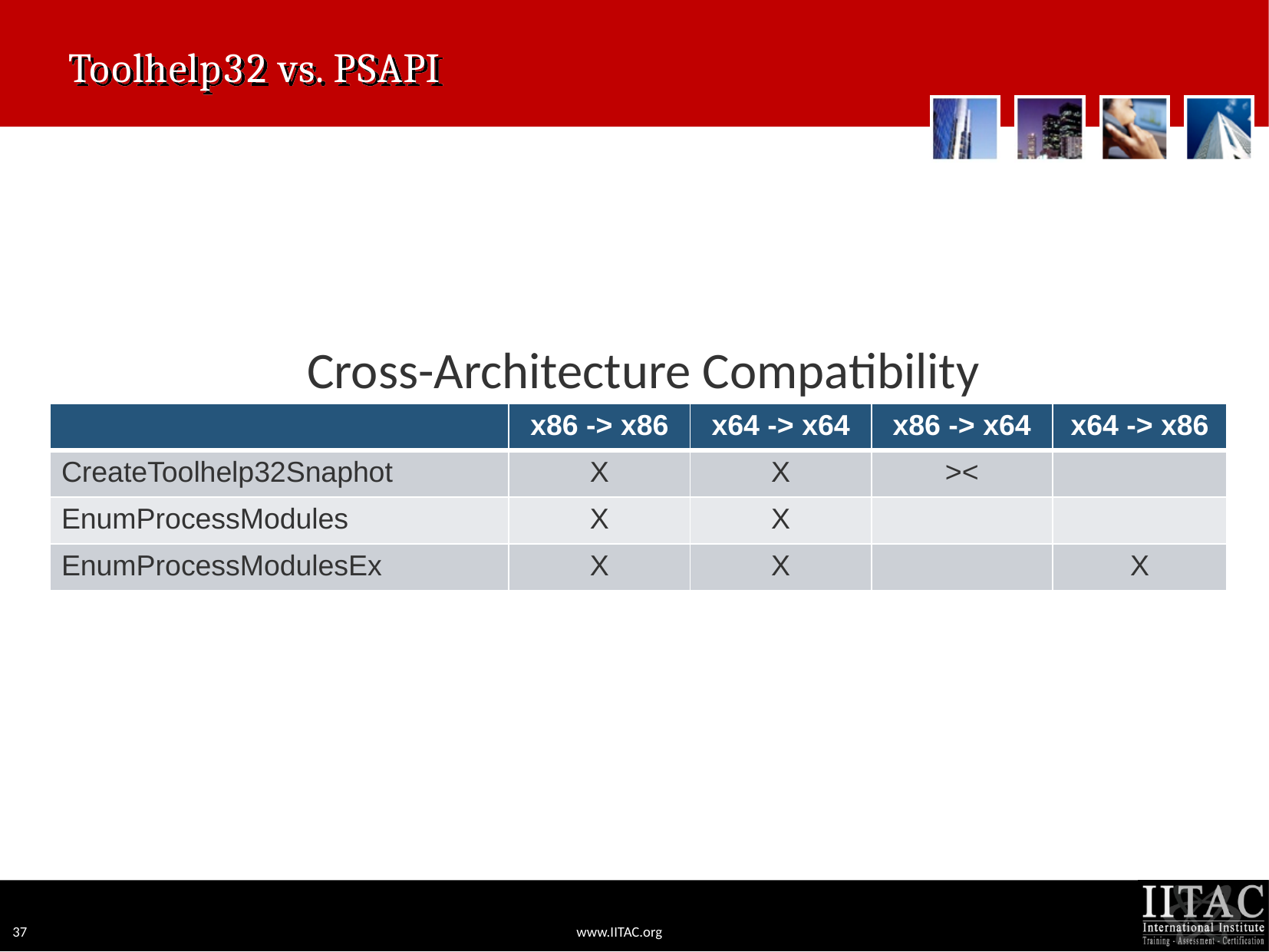

# Toolhelp32 vs. PSAPI
Cross-Architecture Compatibility
|  | x86 -> x86 | x64 -> x64 | x86 -> x64 | x64 -> x86 |
| --- | --- | --- | --- | --- |
| CreateToolhelp32Snaphot | X | X | >< |  |
| EnumProcessModules | X | X |  |  |
| EnumProcessModulesEx | X | X |  | X |
37
www.IITAC.org